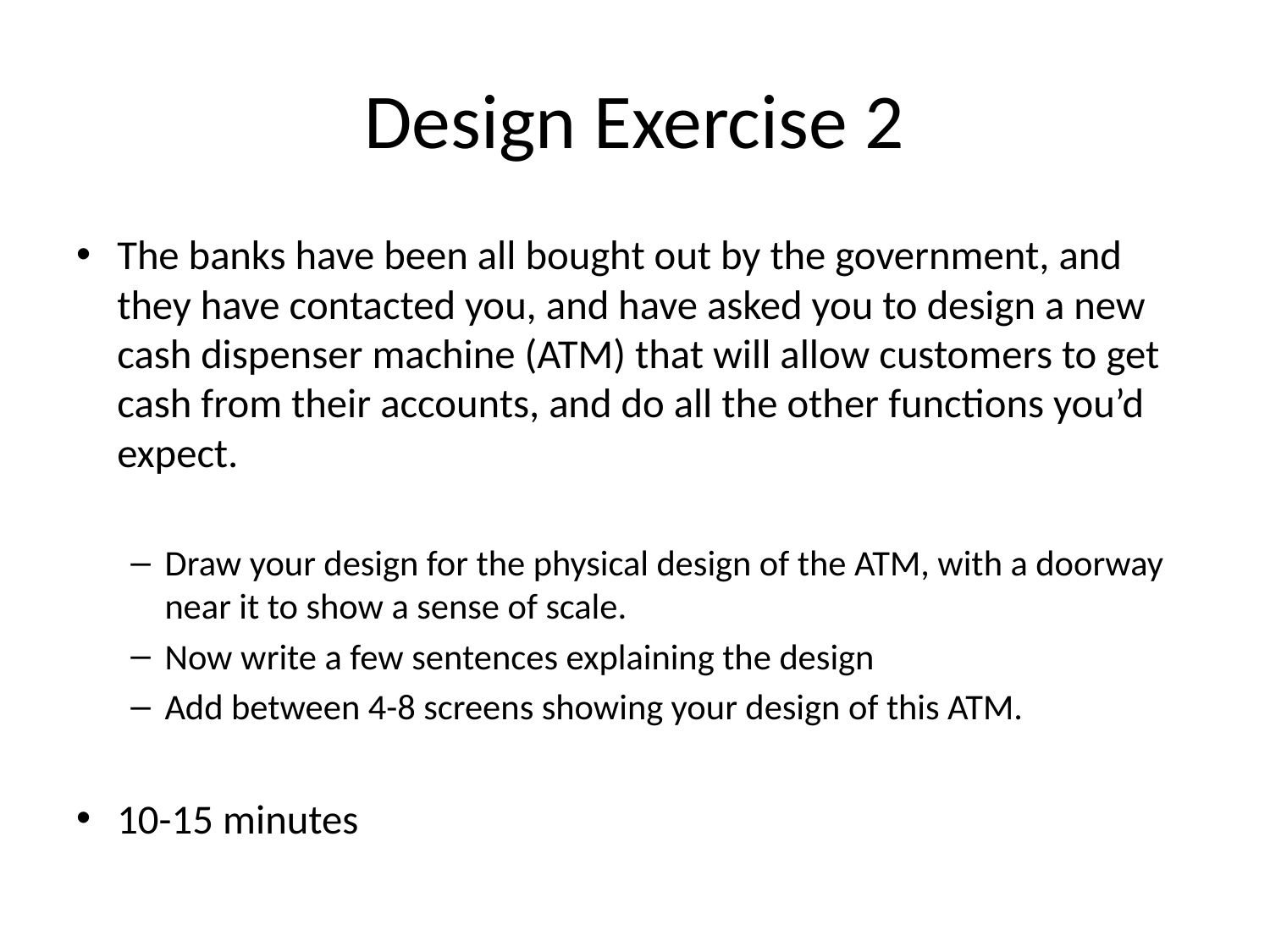

# Design Exercise 2
The banks have been all bought out by the government, and they have contacted you, and have asked you to design a new cash dispenser machine (ATM) that will allow customers to get cash from their accounts, and do all the other functions you’d expect.

Draw your design for the physical design of the ATM, with a doorway near it to show a sense of scale.
Now write a few sentences explaining the design
Add between 4-8 screens showing your design of this ATM.

10-15 minutes